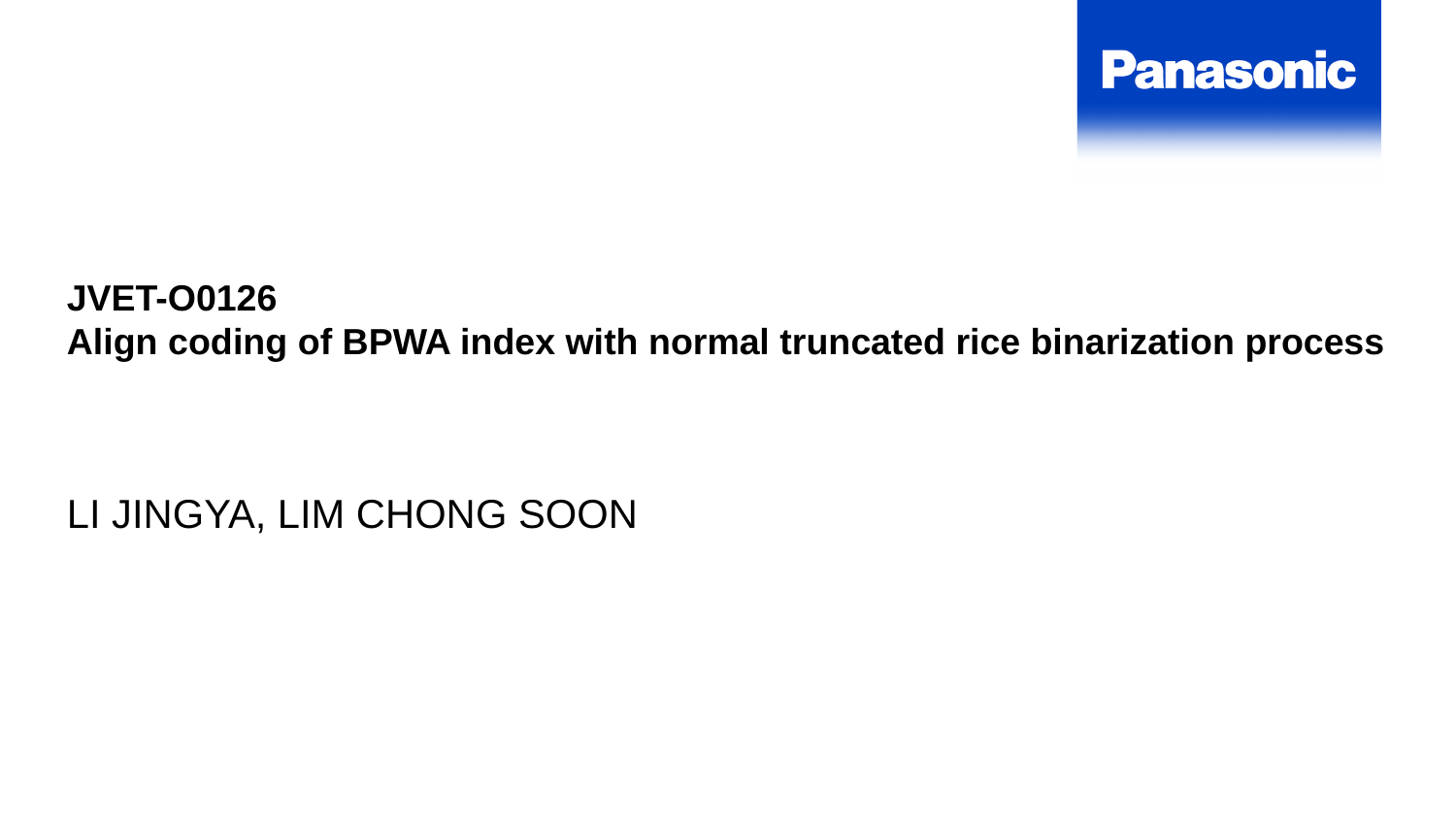

JVET-O0126
Align coding of BPWA index with normal truncated rice binarization process
LI JINGYA, LIM CHONG SOON